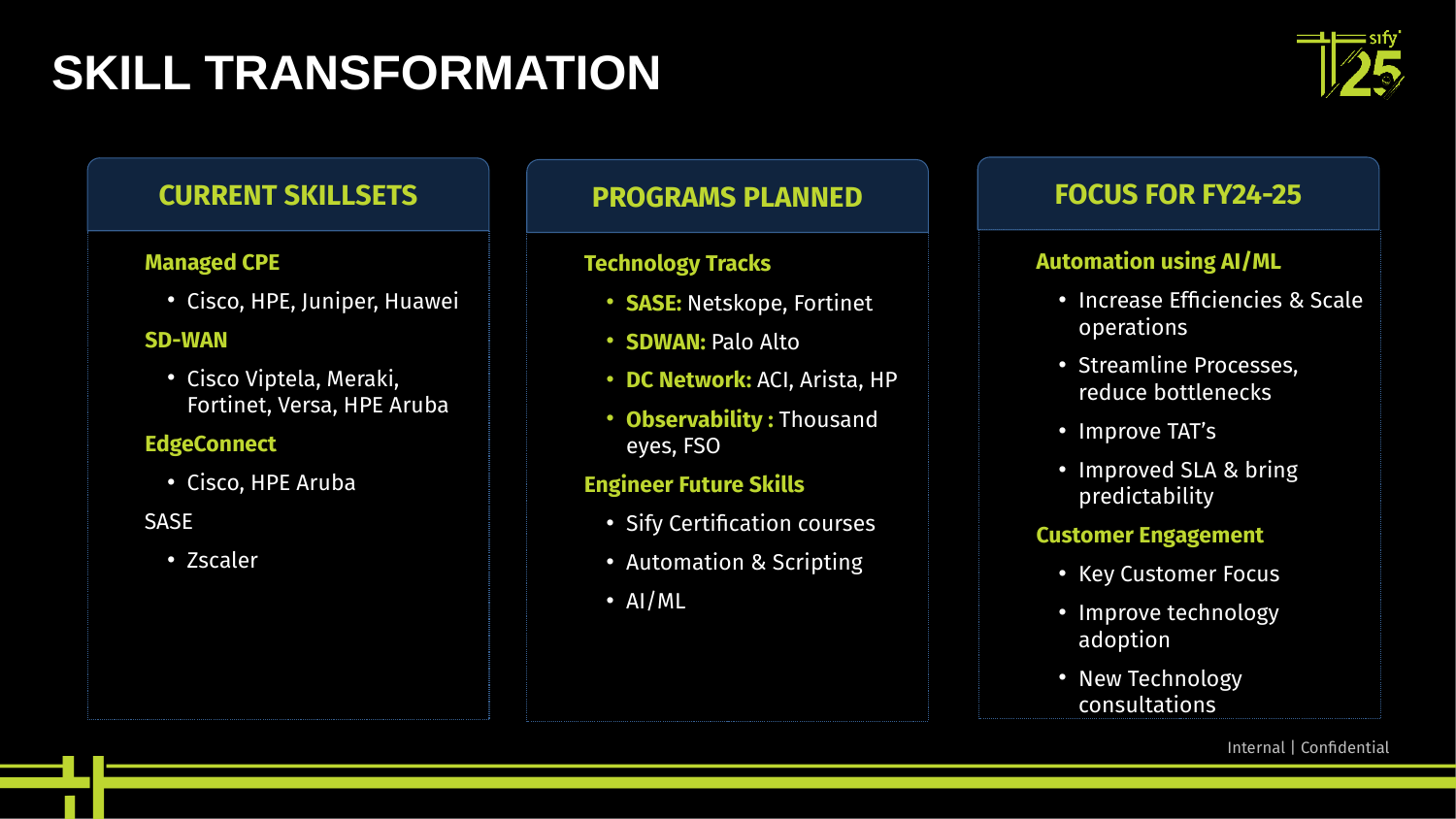

# Skill transformation
FOCUS FOR FY24-25
CURRENT SKILLSETS
PROGRAMS PLANNED
Automation using AI/ML
Increase Efficiencies & Scale operations
Streamline Processes, reduce bottlenecks
Improve TAT’s
Improved SLA & bring predictability
Customer Engagement
Key Customer Focus
Improve technology adoption
New Technology consultations

Managed CPE
Cisco, HPE, Juniper, Huawei
SD-WAN
Cisco Viptela, Meraki, Fortinet, Versa, HPE Aruba
EdgeConnect
Cisco, HPE Aruba
SASE
Zscaler

Technology Tracks
SASE: Netskope, Fortinet
SDWAN: Palo Alto
DC Network: ACI, Arista, HP
Observability : Thousand eyes, FSO
Engineer Future Skills
Sify Certification courses
Automation & Scripting
AI/ML